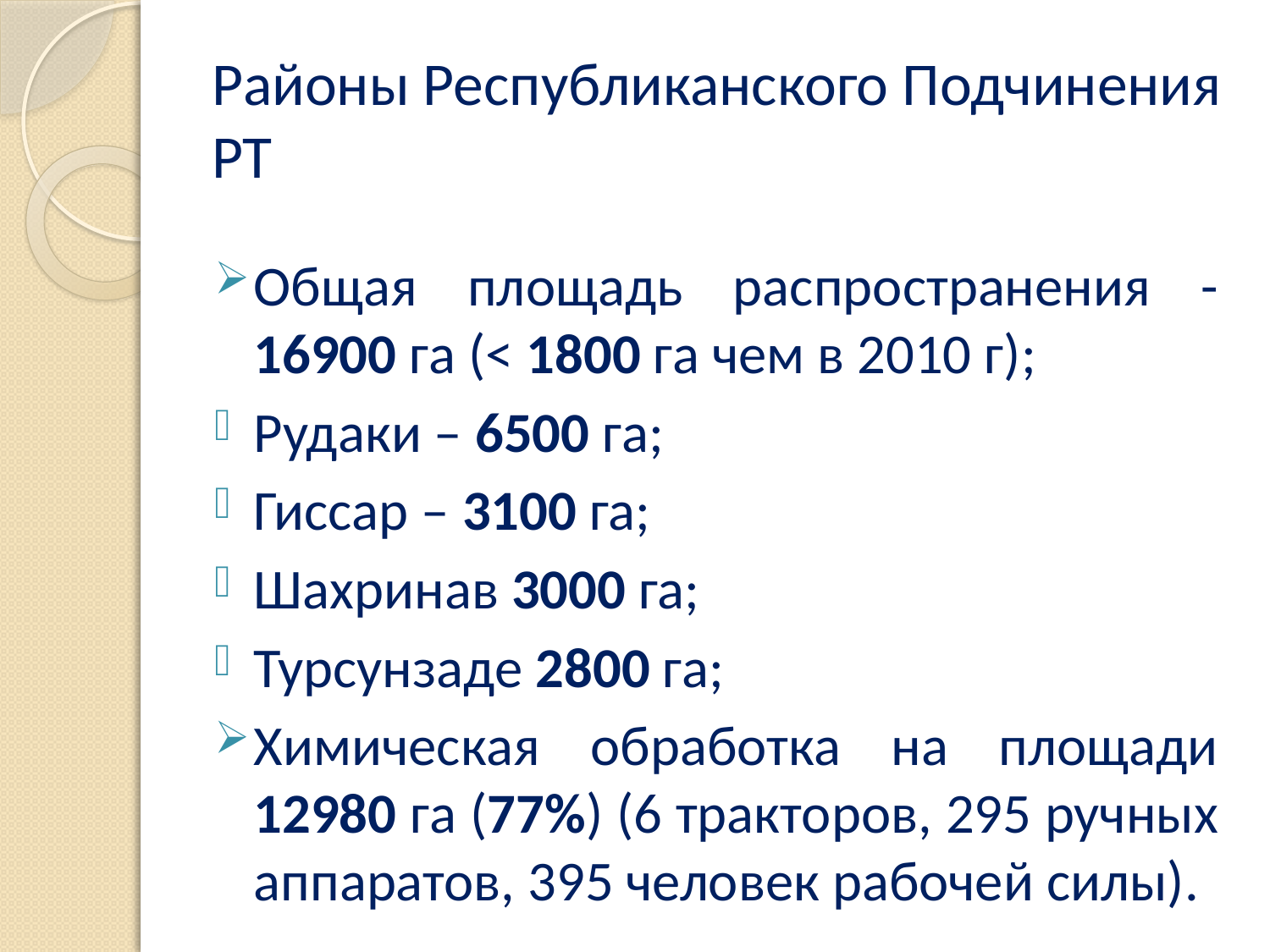

# Районы Республиканского Подчинения РТ
Общая площадь распространения - 16900 га (< 1800 га чем в 2010 г);
Рудаки – 6500 га;
Гиссар – 3100 га;
Шахринав 3000 га;
Турсунзаде 2800 га;
Химическая обработка на площади 12980 га (77%) (6 тракторов, 295 ручных аппаратов, 395 человек рабочей силы).